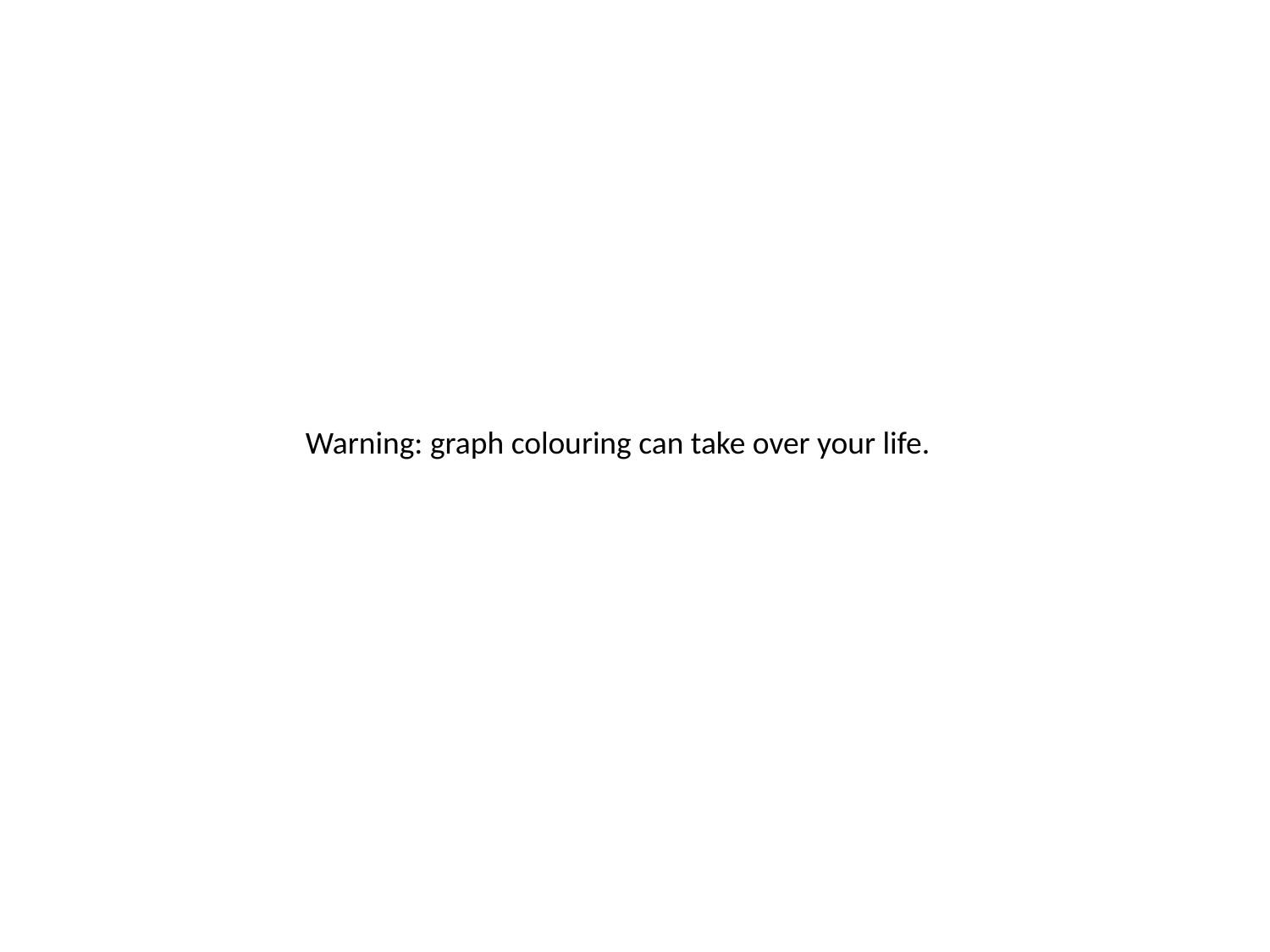

Warning: graph colouring can take over your life.